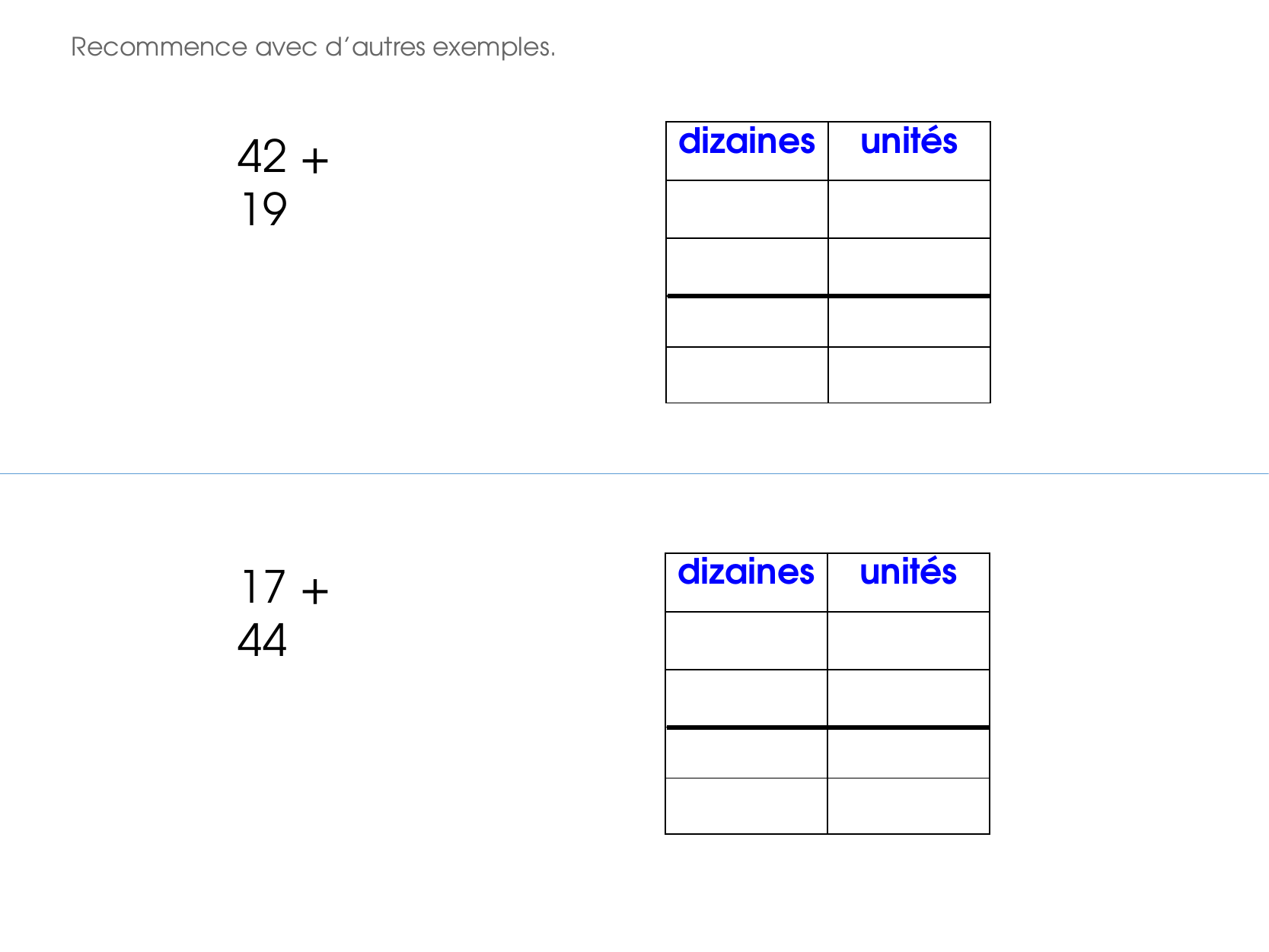

Recommence avec d’autres exemples.
| dizaines | unités |
| --- | --- |
|  |  |
|  |  |
|  |  |
|  |  |
42 + 19
| dizaines | unités |
| --- | --- |
|  |  |
|  |  |
|  |  |
|  |  |
17 + 44